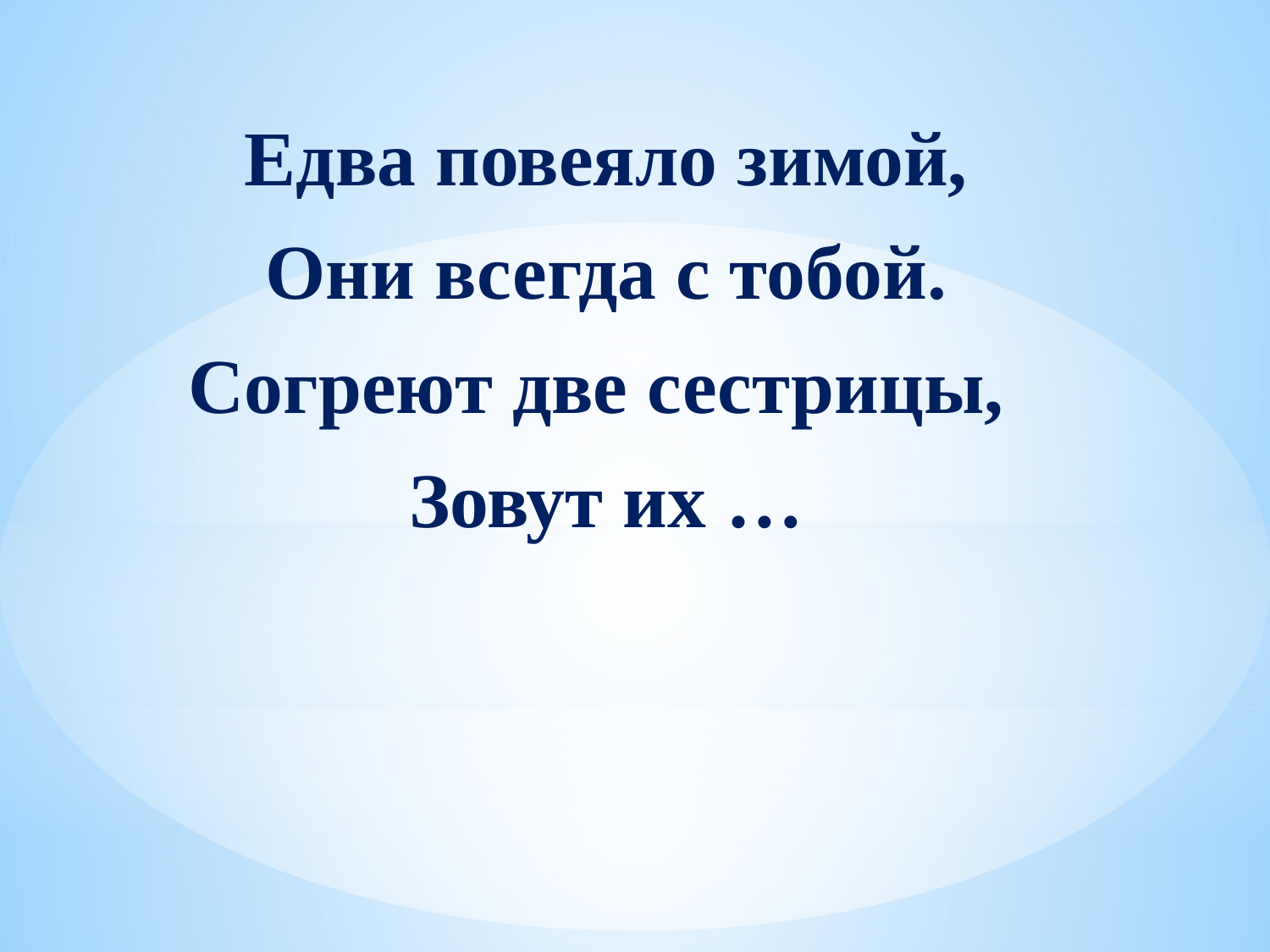

Едва повеяло зимой,
Они всегда с тобой.
Согреют две сестрицы,
Зовут их …